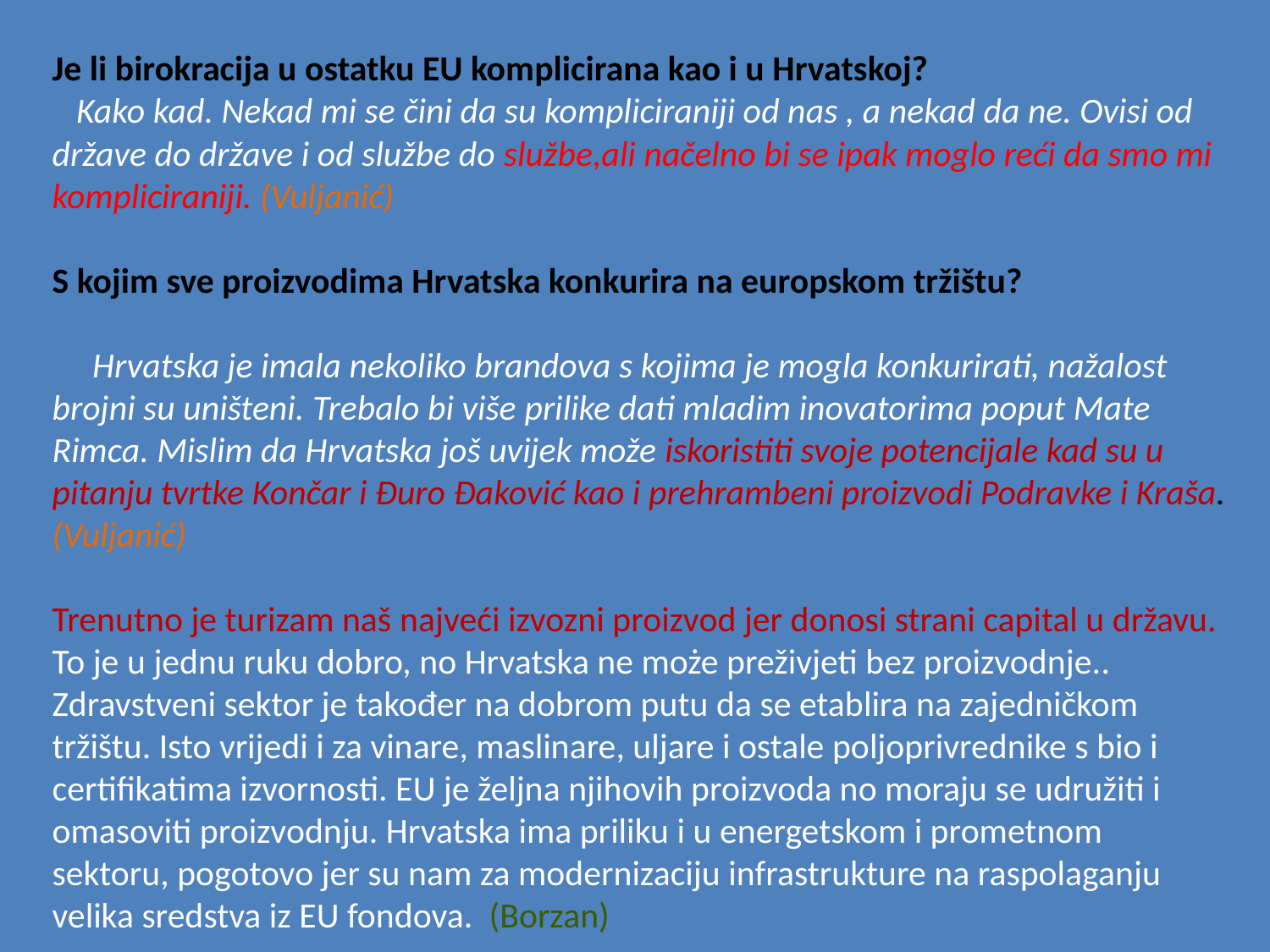

Je li birokracija u ostatku EU komplicirana kao i u Hrvatskoj?
   Kako kad. Nekad mi se čini da su kompliciraniji od nas , a nekad da ne. Ovisi od države do države i od službe do službe,ali načelno bi se ipak moglo reći da smo mi kompliciraniji. (Vuljanić)

S kojim sve proizvodima Hrvatska konkurira na europskom tržištu?

     Hrvatska je imala nekoliko brandova s kojima je mogla konkurirati, nažalost brojni su uništeni. Trebalo bi više prilike dati mladim inovatorima poput Mate Rimca. Mislim da Hrvatska još uvijek može iskoristiti svoje potencijale kad su u pitanju tvrtke Končar i Đuro Đaković kao i prehrambeni proizvodi Podravke i Kraša. (Vuljanić)

Trenutno je turizam naš najveći izvozni proizvod jer donosi strani capital u državu. To je u jednu ruku dobro, no Hrvatska ne może preživjeti bez proizvodnje.. Zdravstveni sektor je također na dobrom putu da se etablira na zajedničkom tržištu. Isto vrijedi i za vinare, maslinare, uljare i ostale poljoprivrednike s bio i  certifikatima izvornosti. EU je željna njihovih proizvoda no moraju se udružiti i omasoviti proizvodnju. Hrvatska ima priliku i u energetskom i prometnom sektoru, pogotovo jer su nam za modernizaciju infrastrukture na raspolaganju velika sredstva iz EU fondova.  (Borzan)